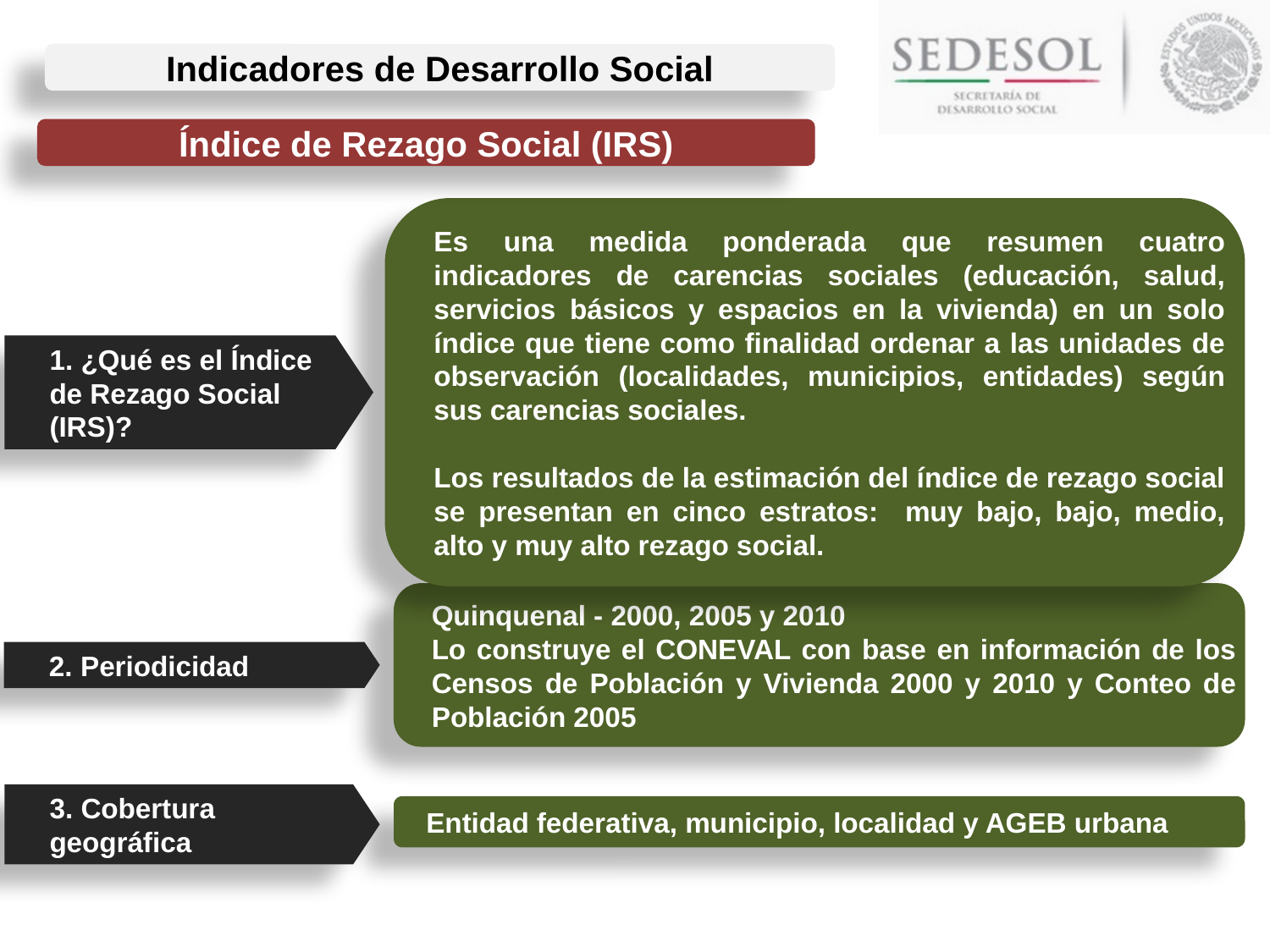

Índice de Rezago Social (IRS)
Es una medida ponderada que resumen cuatro indicadores de carencias sociales (educación, salud, servicios básicos y espacios en la vivienda) en un solo índice que tiene como finalidad ordenar a las unidades de observación (localidades, municipios, entidades) según sus carencias sociales.

Los resultados de la estimación del índice de rezago social se presentan en cinco estratos:  muy bajo, bajo, medio, alto y muy alto rezago social.
1. ¿Qué es el Índice de Rezago Social (IRS)?
Quinquenal - 2000, 2005 y 2010
Lo construye el CONEVAL con base en información de los Censos de Población y Vivienda 2000 y 2010 y Conteo de Población 2005
2. Periodicidad
Entidad federativa, municipio, localidad y AGEB urbana
3. Cobertura geográfica